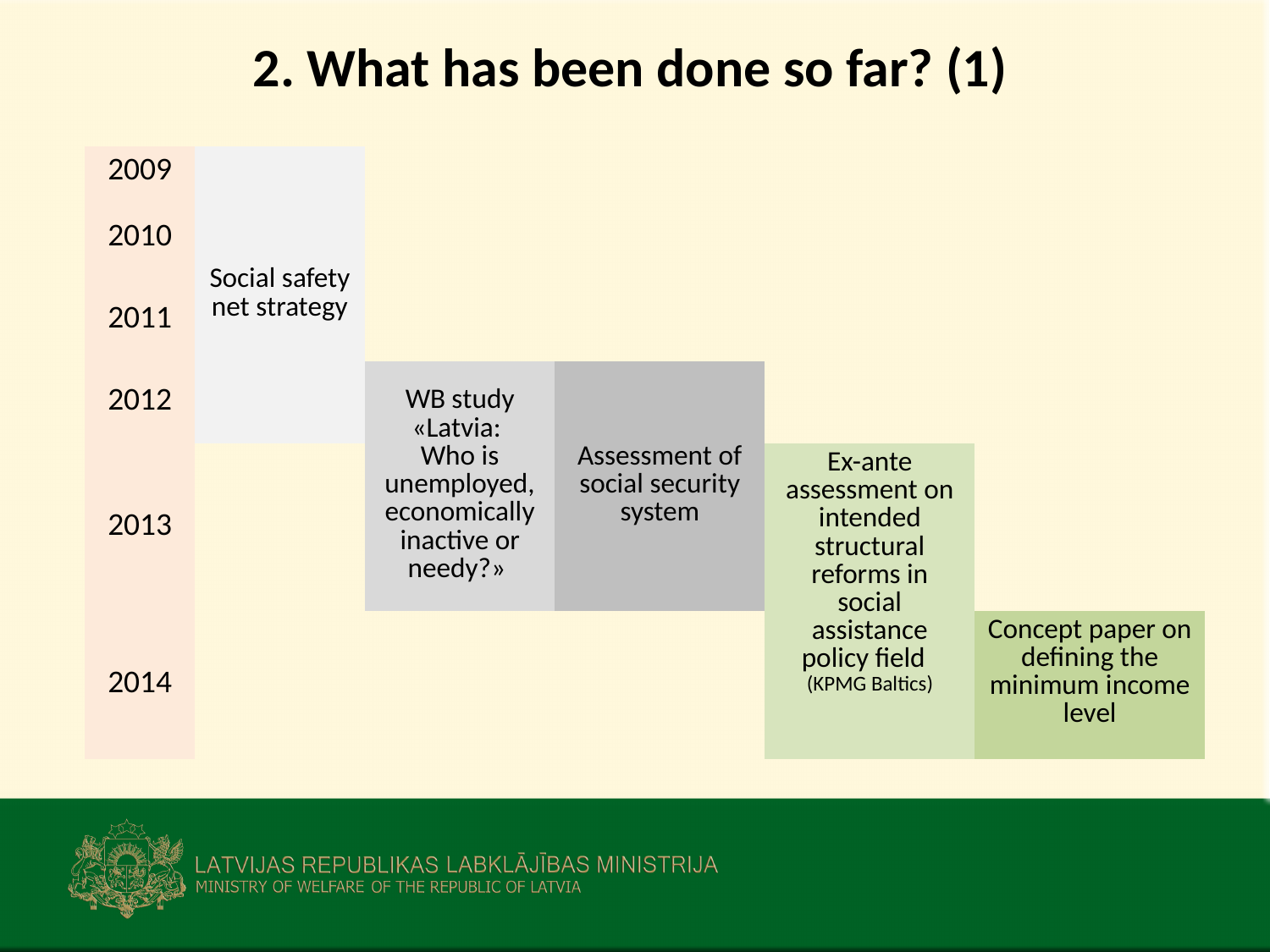

# 2. What has been done so far? (1)
| 2009 | Social safety net strategy |  |  |  |  |
| --- | --- | --- | --- | --- | --- |
| 2010 |  |  |  |  |  |
| 2011 |  |  |  |  |  |
| 2012 |  | WB study «Latvia: Who is unemployed, economically inactive or needy?» | Assessment of social security system |  |  |
| 2013 |  |  |  | Ex-ante assessment on intended structural reforms in social assistance policy field   (KPMG Baltics) |  |
| 2014 |  |  |  |  | Concept paper on defining the minimum income level |